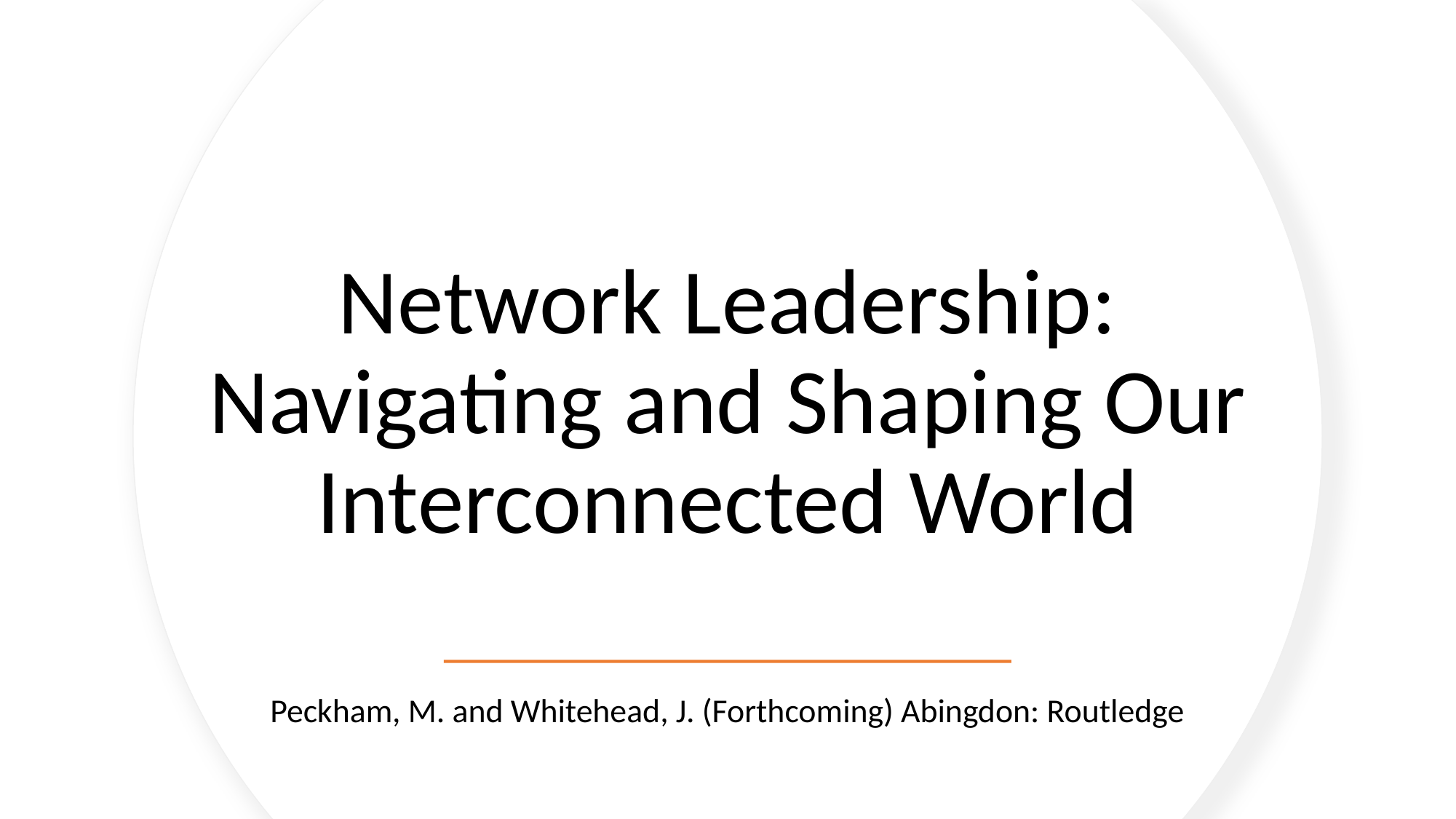

# Network Leadership: Navigating and Shaping Our Interconnected World

Peckham, M. and Whitehead, J. (Forthcoming) Abingdon: Routledge